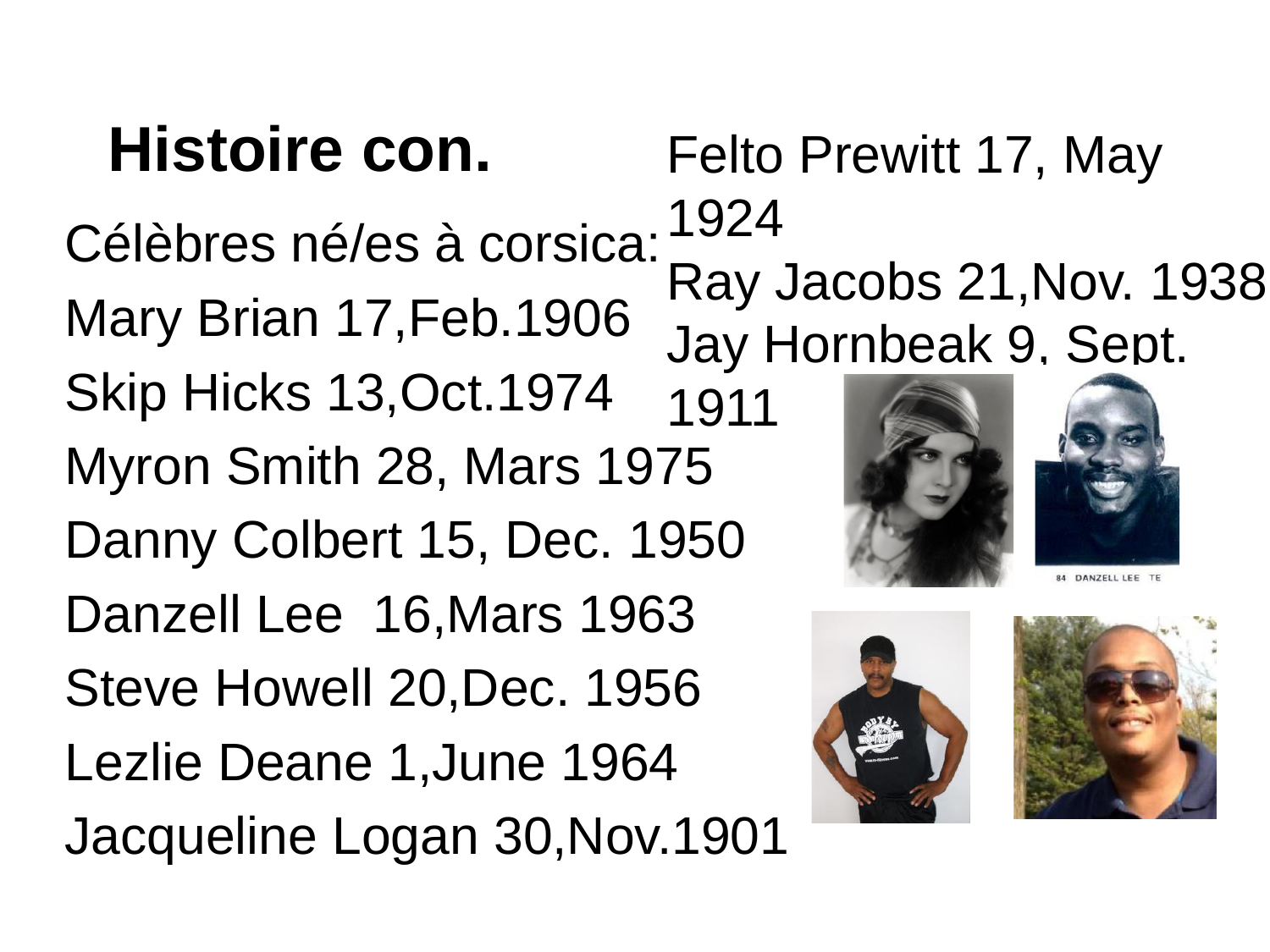

# Histoire con.
Felto Prewitt 17, May 1924
Ray Jacobs 21,Nov. 1938
Jay Hornbeak 9, Sept. 1911
Célèbres né/es à corsica:
Mary Brian 17,Feb.1906
Skip Hicks 13,Oct.1974
Myron Smith 28, Mars 1975
Danny Colbert 15, Dec. 1950
Danzell Lee  16,Mars 1963
Steve Howell 20,Dec. 1956
Lezlie Deane 1,June 1964
Jacqueline Logan 30,Nov.1901